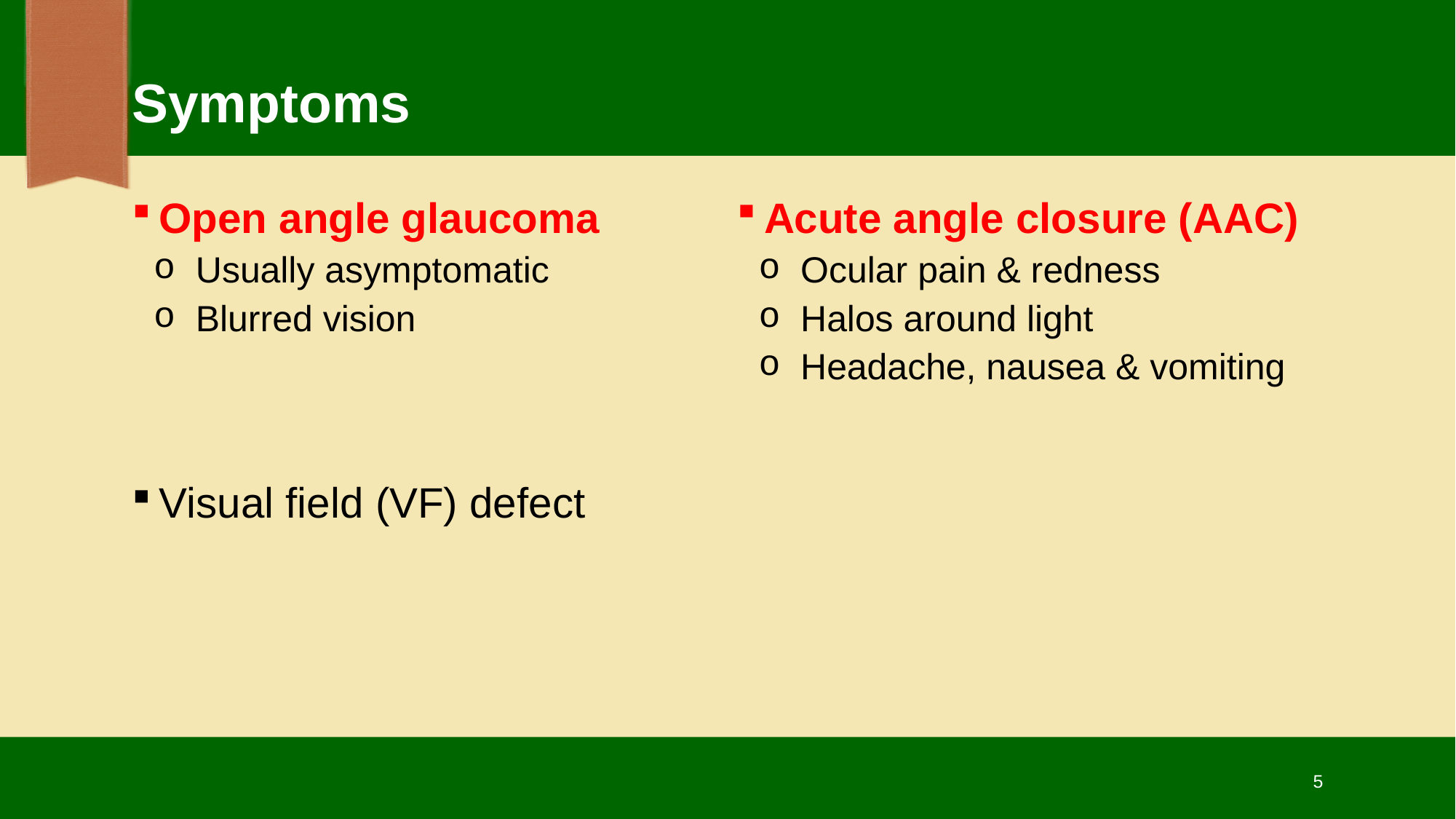

# Symptoms
Open angle glaucoma
Usually asymptomatic
Blurred vision

Visual field (VF) defect
Acute angle closure (AAC)
Ocular pain & redness
Halos around light
Headache, nausea & vomiting

5